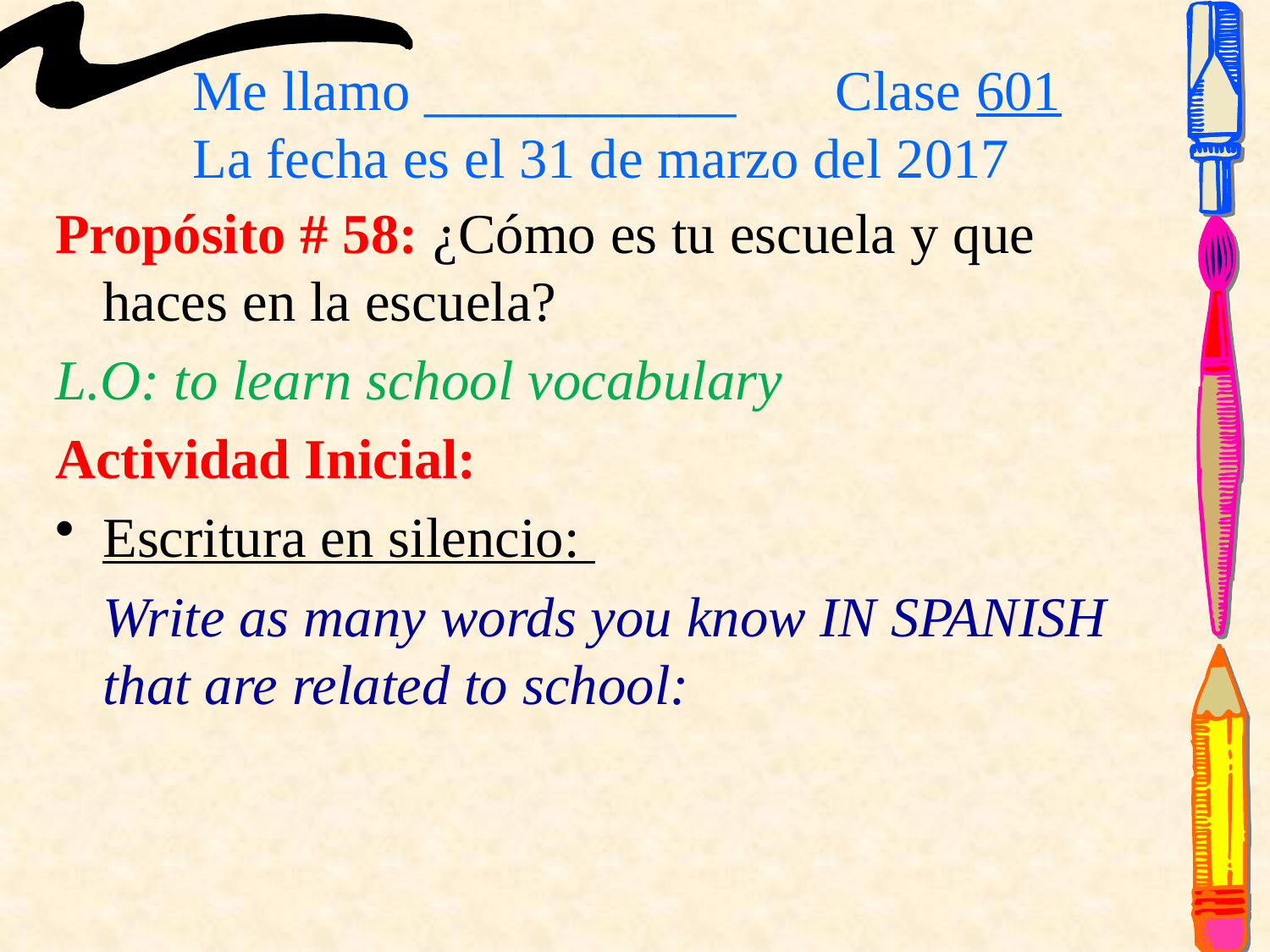

# Me llamo ___________       Clase 601 La fecha es el 31 de marzo del 2017
Propósito # 58: ¿Cómo es tu escuela y que haces en la escuela?
L.O: to learn school vocabulary
Actividad Inicial:
Escritura en silencio:
	Write as many words you know IN SPANISH that are related to school: